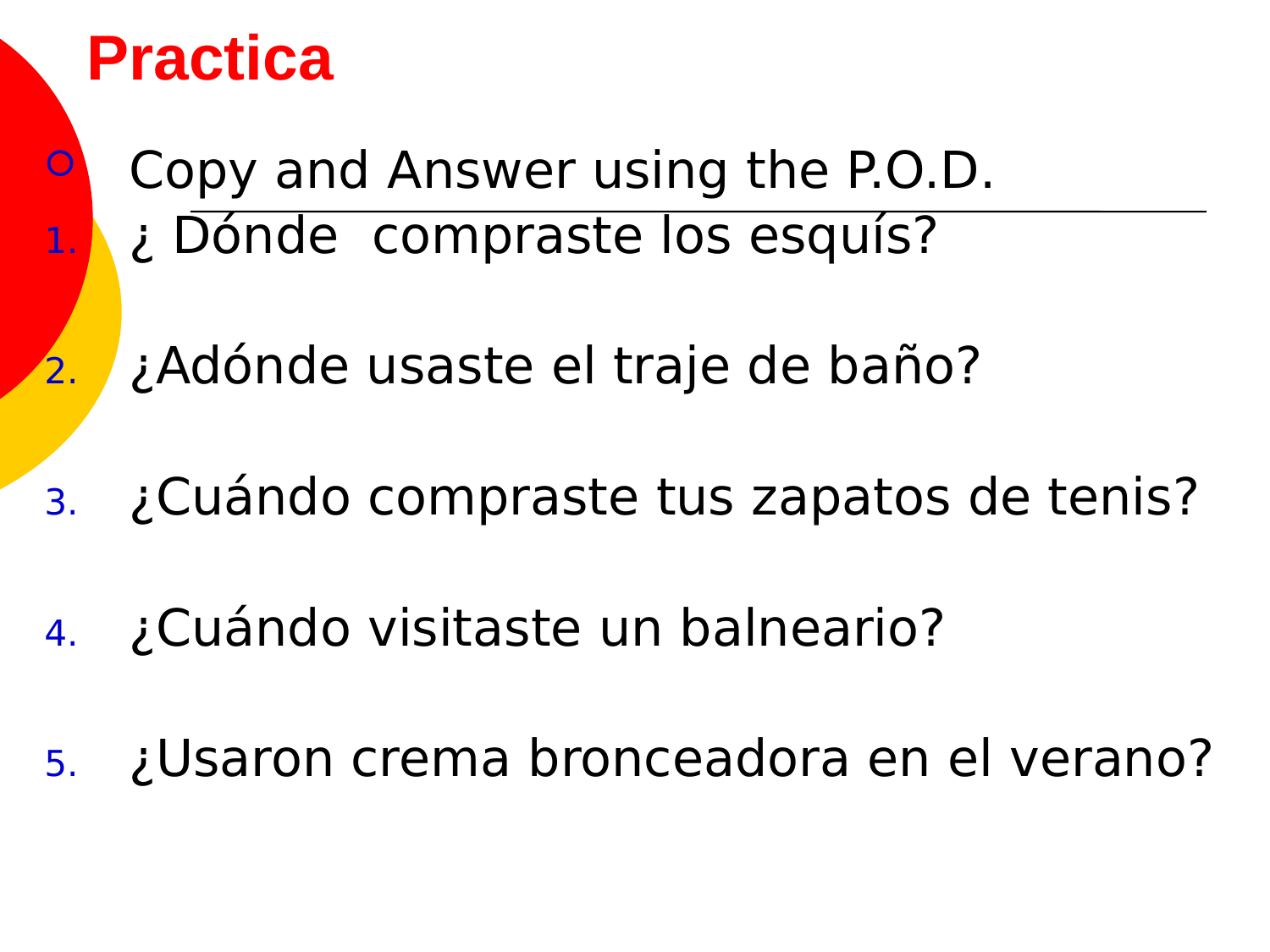

Practica
Copy and Answer using the P.O.D.
¿ Dónde  compraste los esquís?

¿Adónde usaste el traje de baño?

¿Cuándo compraste tus zapatos de tenis?

¿Cuándo visitaste un balneario?

¿Usaron crema bronceadora en el verano?